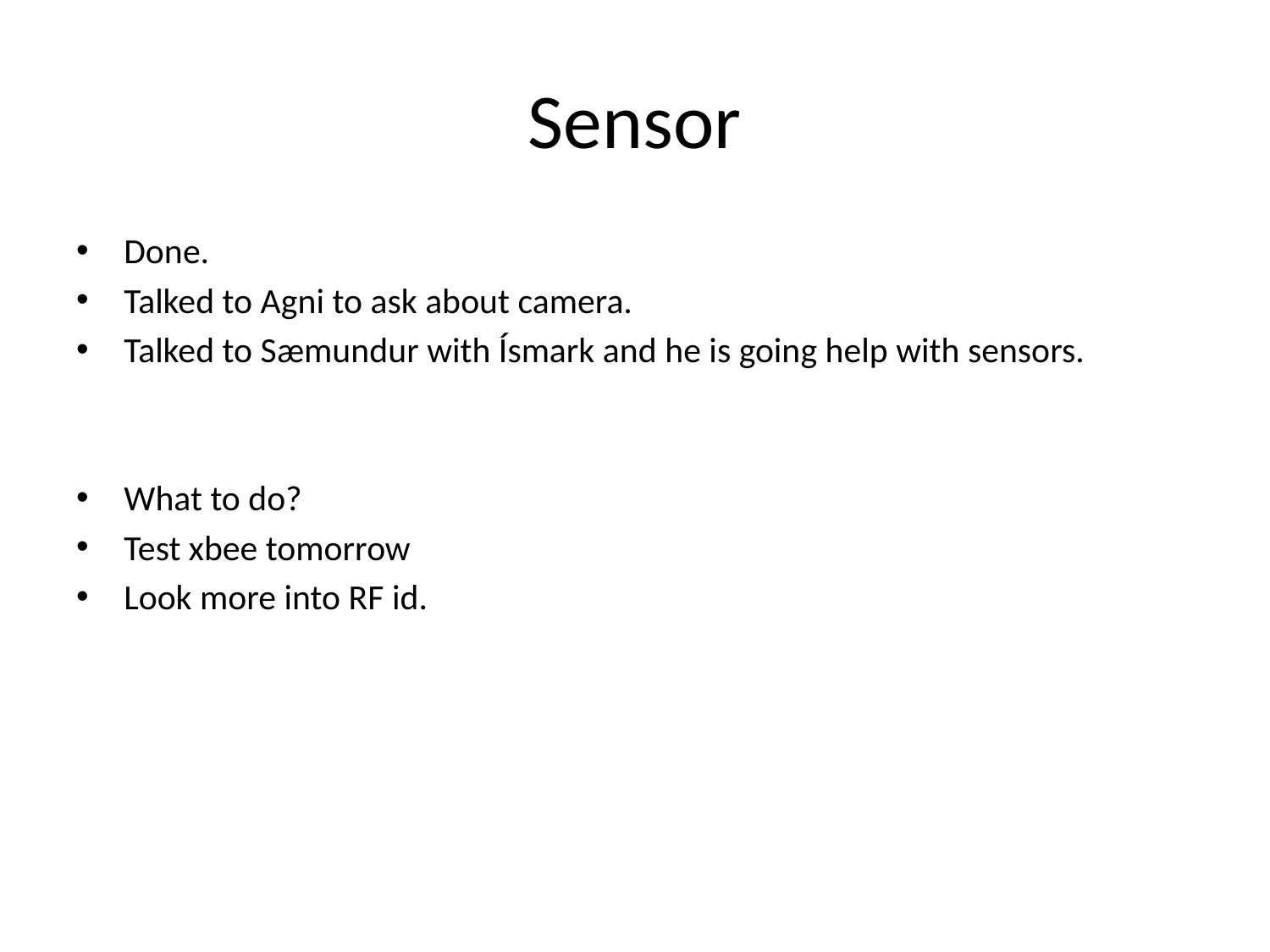

# Sensor
Done.
Talked to Agni to ask about camera.
Talked to Sæmundur with Ísmark and he is going help with sensors.

What to do?
Test xbee tomorrow
Look more into RF id.